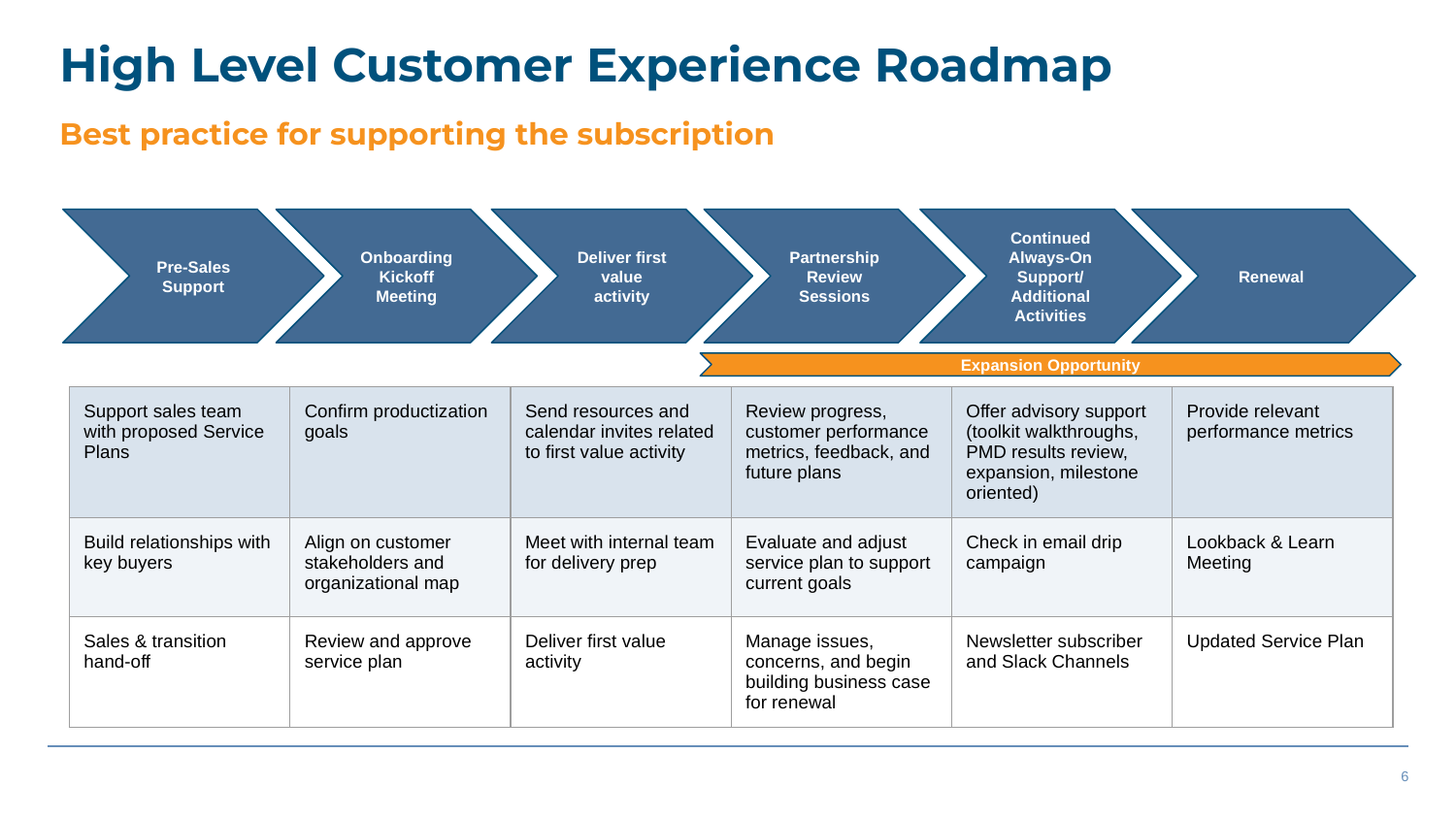

# High Level Customer Experience Roadmap
Best practice for supporting the subscription
Pre-Sales Support
Onboarding Kickoff Meeting
Deliver first value activity
Partnership Review Sessions
Continued Always-On Support/ Additional Activities
Renewal
Expansion Opportunity
| Support sales team with proposed Service Plans | Confirm productization goals | Send resources and calendar invites related to first value activity | Review progress, customer performance metrics, feedback, and future plans | Offer advisory support (toolkit walkthroughs, PMD results review, expansion, milestone oriented) | Provide relevant performance metrics |
| --- | --- | --- | --- | --- | --- |
| Build relationships with key buyers | Align on customer stakeholders and organizational map | Meet with internal team for delivery prep | Evaluate and adjust service plan to support current goals | Check in email drip campaign | Lookback & Learn Meeting |
| Sales & transition hand-off | Review and approve service plan | Deliver first value activity | Manage issues, concerns, and begin building business case for renewal | Newsletter subscriber and Slack Channels | Updated Service Plan |